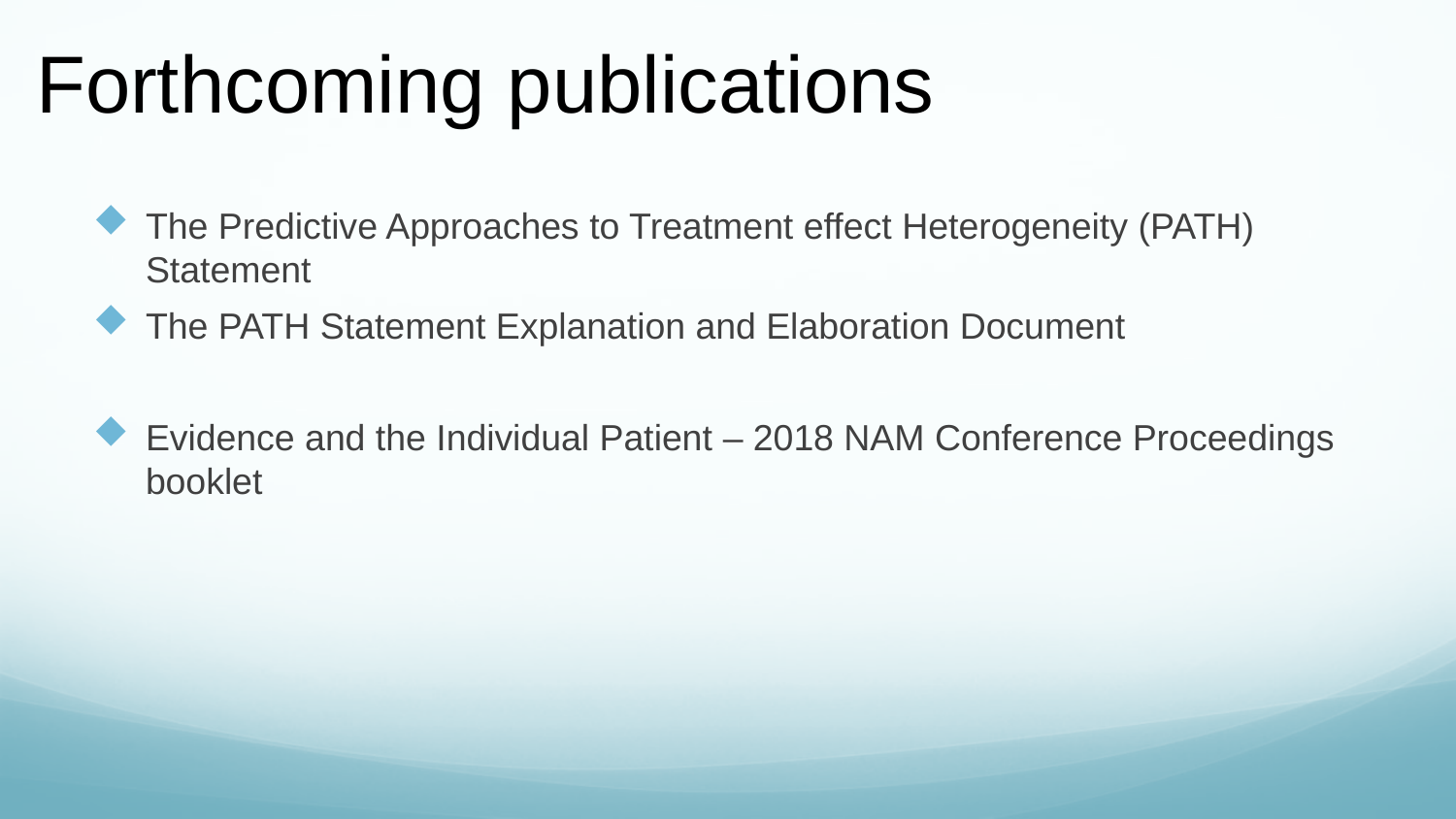

# Forthcoming publications
The Predictive Approaches to Treatment effect Heterogeneity (PATH) Statement
The PATH Statement Explanation and Elaboration Document

Evidence and the Individual Patient – 2018 NAM Conference Proceedings booklet